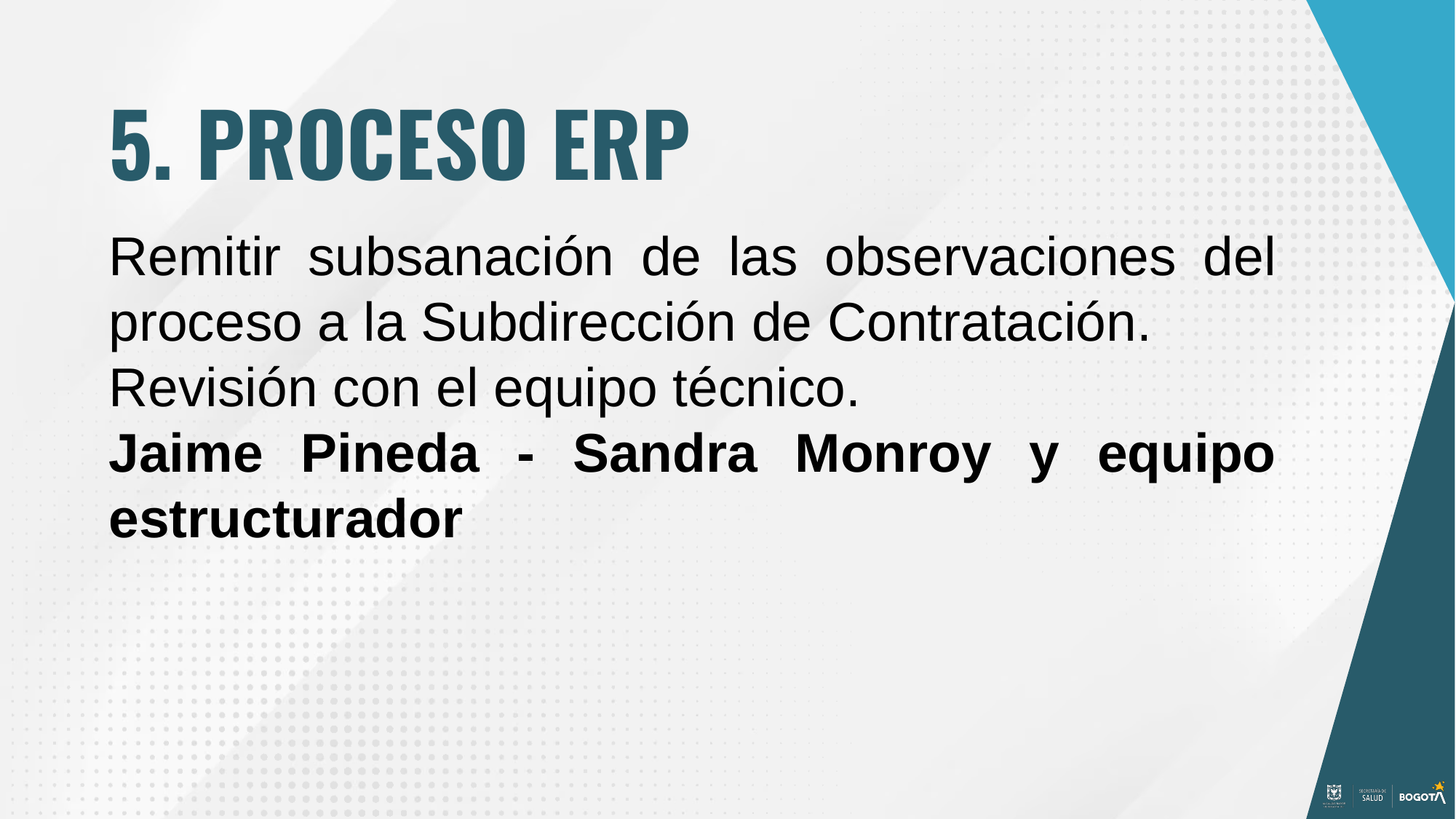

5. PROCESO ERP
Remitir subsanación de las observaciones del proceso a la Subdirección de Contratación.
Revisión con el equipo técnico.
Jaime Pineda - Sandra Monroy y equipo estructurador